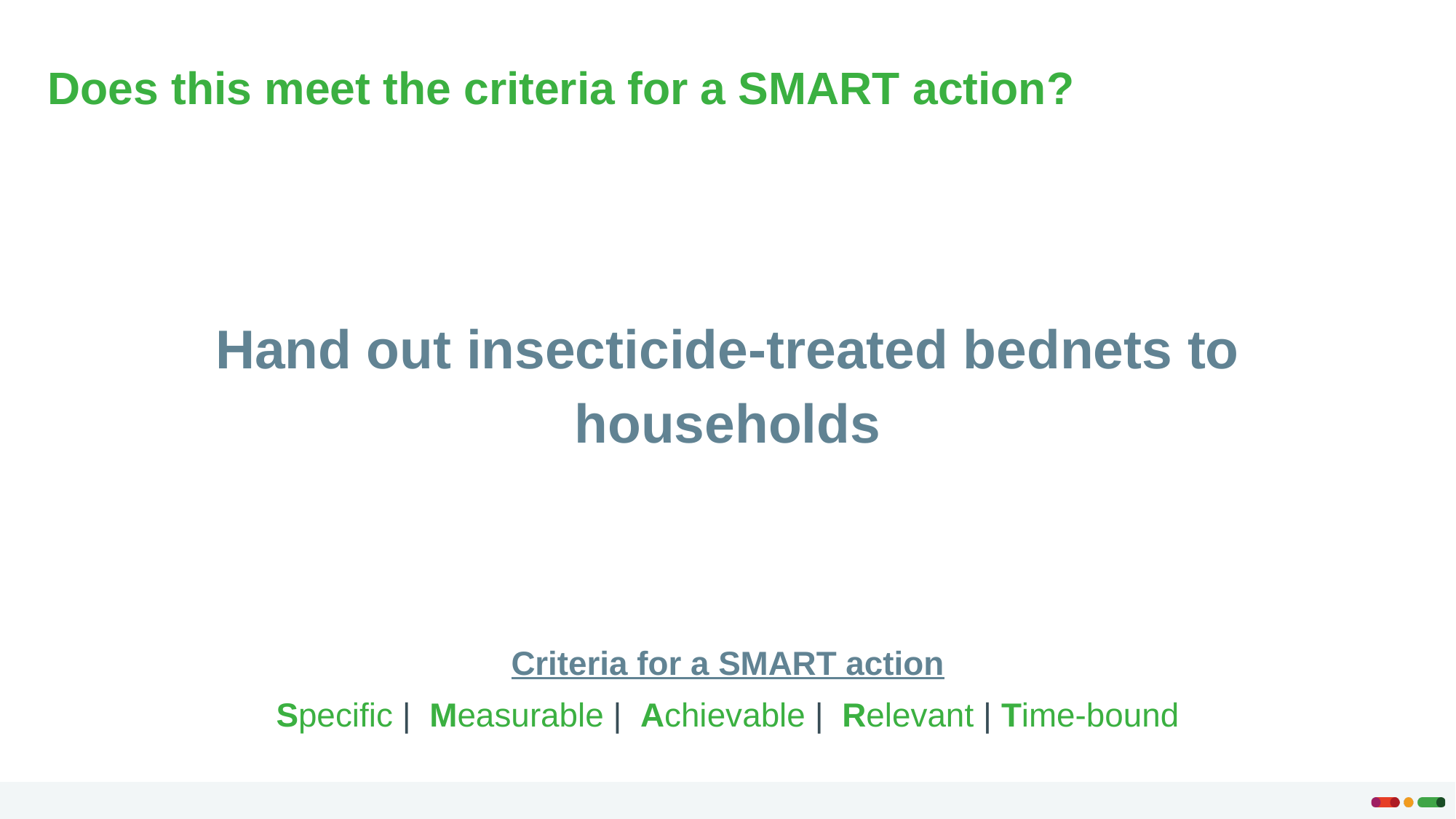

Does this meet the criteria for a SMART action?
Hand out insecticide-treated bednets to households
Criteria for a SMART action
Specific |  Measurable |  Achievable |  Relevant | Time-bound